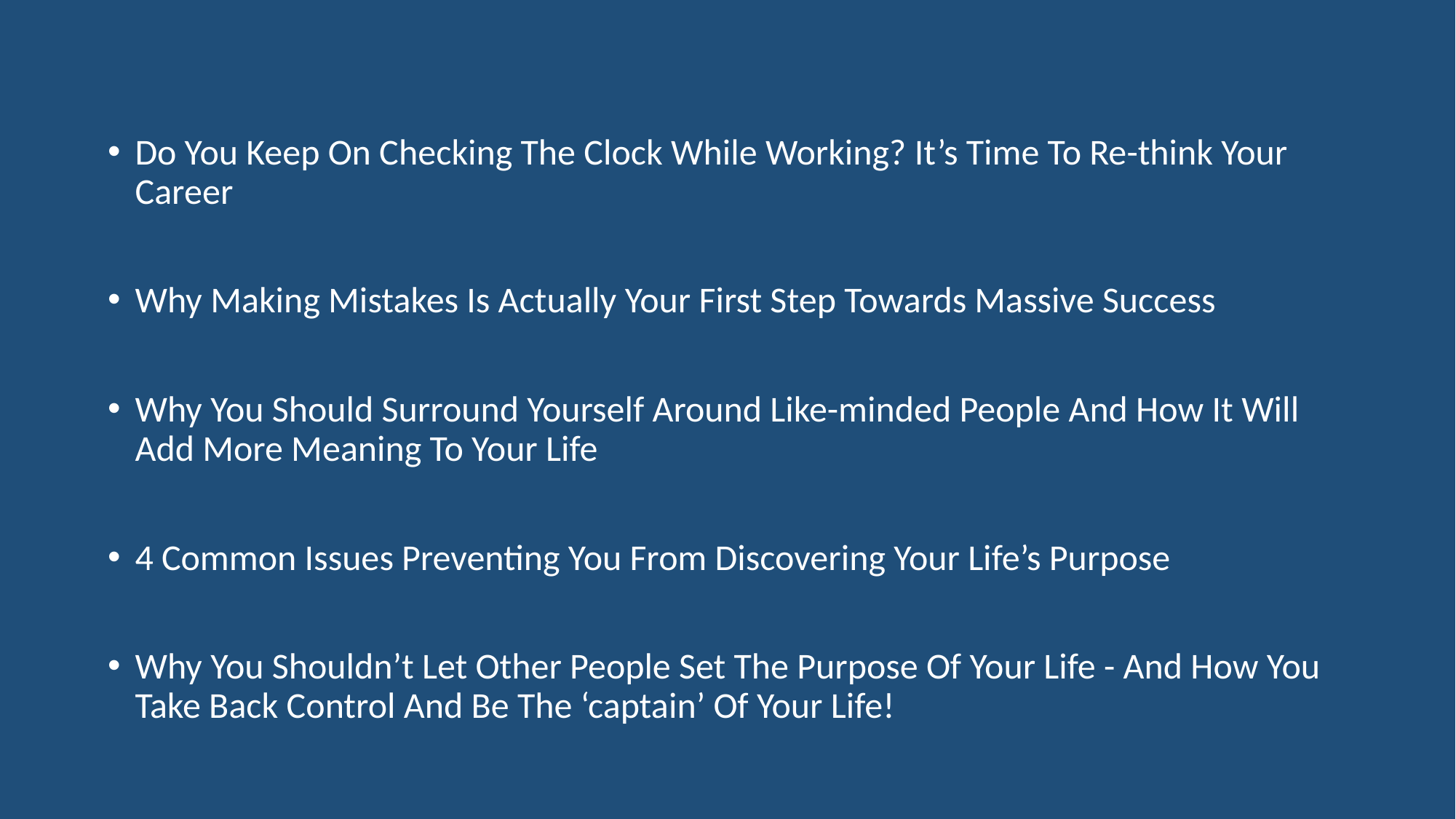

Do You Keep On Checking The Clock While Working? It’s Time To Re-think Your Career

Why Making Mistakes Is Actually Your First Step Towards Massive Success

Why You Should Surround Yourself Around Like-minded People And How It Will Add More Meaning To Your Life

4 Common Issues Preventing You From Discovering Your Life’s Purpose

Why You Shouldn’t Let Other People Set The Purpose Of Your Life - And How You Take Back Control And Be The ‘captain’ Of Your Life!